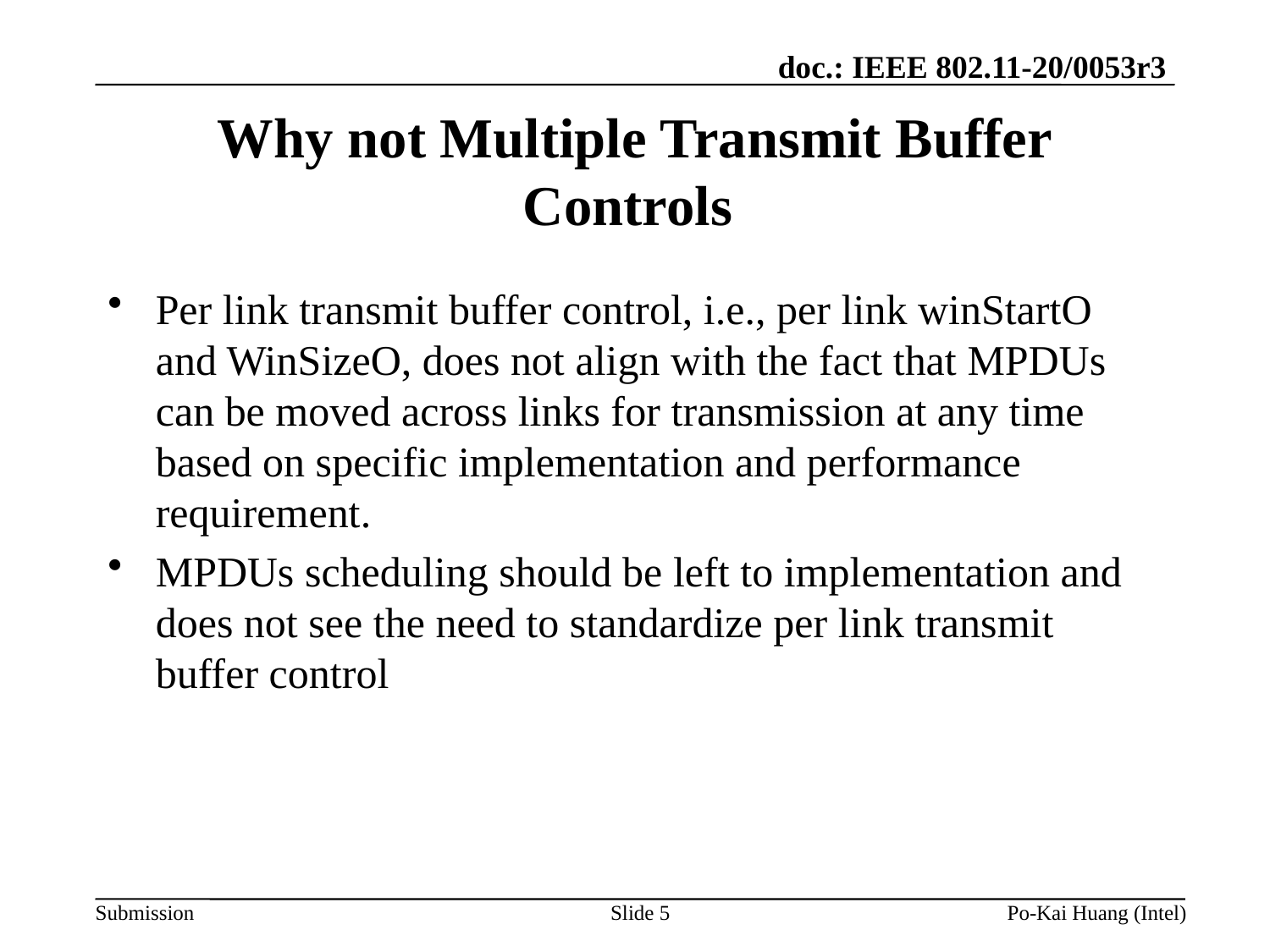

# Why not Multiple Transmit Buffer Controls
Per link transmit buffer control, i.e., per link winStartO and WinSizeO, does not align with the fact that MPDUs can be moved across links for transmission at any time based on specific implementation and performance requirement.
MPDUs scheduling should be left to implementation and does not see the need to standardize per link transmit buffer control

Slide 5
Po-Kai Huang (Intel)